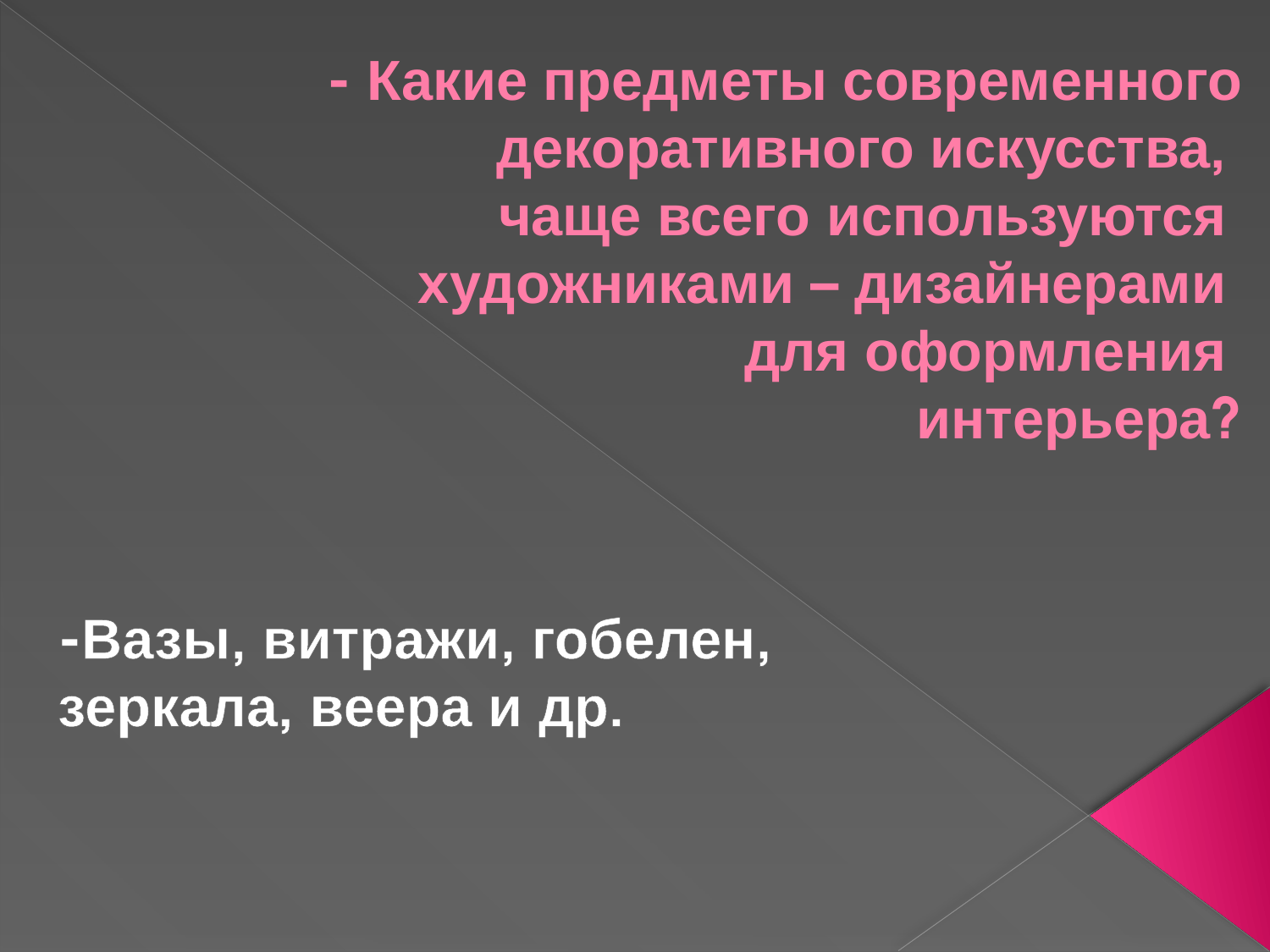

# - Какие предметы современного декоративного искусства, чаще всего используются художниками – дизайнерами для оформления интерьера?
-Вазы, витражи, гобелен, зеркала, веера и др.